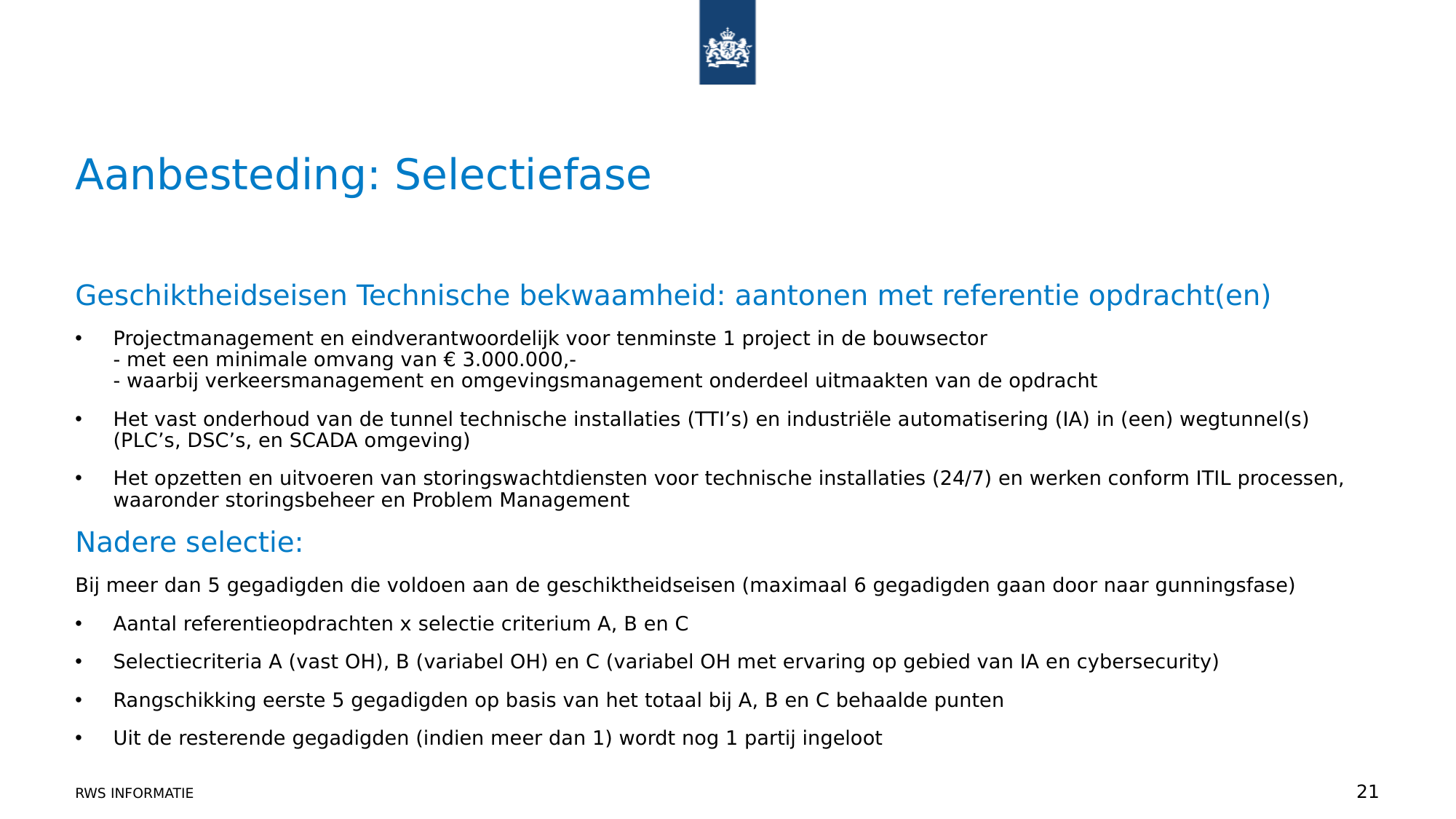

# Aanbesteding: Selectiefase
Geschiktheidseisen Technische bekwaamheid: aantonen met referentie opdracht(en)
Projectmanagement en eindverantwoordelijk voor tenminste 1 project in de bouwsector
- met een minimale omvang van € 3.000.000,-
- waarbij verkeersmanagement en omgevingsmanagement onderdeel uitmaakten van de opdracht
Het vast onderhoud van de tunnel technische installaties (TTI’s) en industriële automatisering (IA) in (een) wegtunnel(s) (PLC’s, DSC’s, en SCADA omgeving)
Het opzetten en uitvoeren van storingswachtdiensten voor technische installaties (24/7) en werken conform ITIL processen, waaronder storingsbeheer en Problem Management
Nadere selectie:
Bij meer dan 5 gegadigden die voldoen aan de geschiktheidseisen (maximaal 6 gegadigden gaan door naar gunningsfase)
Aantal referentieopdrachten x selectie criterium A, B en C
Selectiecriteria A (vast OH), B (variabel OH) en C (variabel OH met ervaring op gebied van IA en cybersecurity)
Rangschikking eerste 5 gegadigden op basis van het totaal bij A, B en C behaalde punten
Uit de resterende gegadigden (indien meer dan 1) wordt nog 1 partij ingeloot
RWS Informatie
21